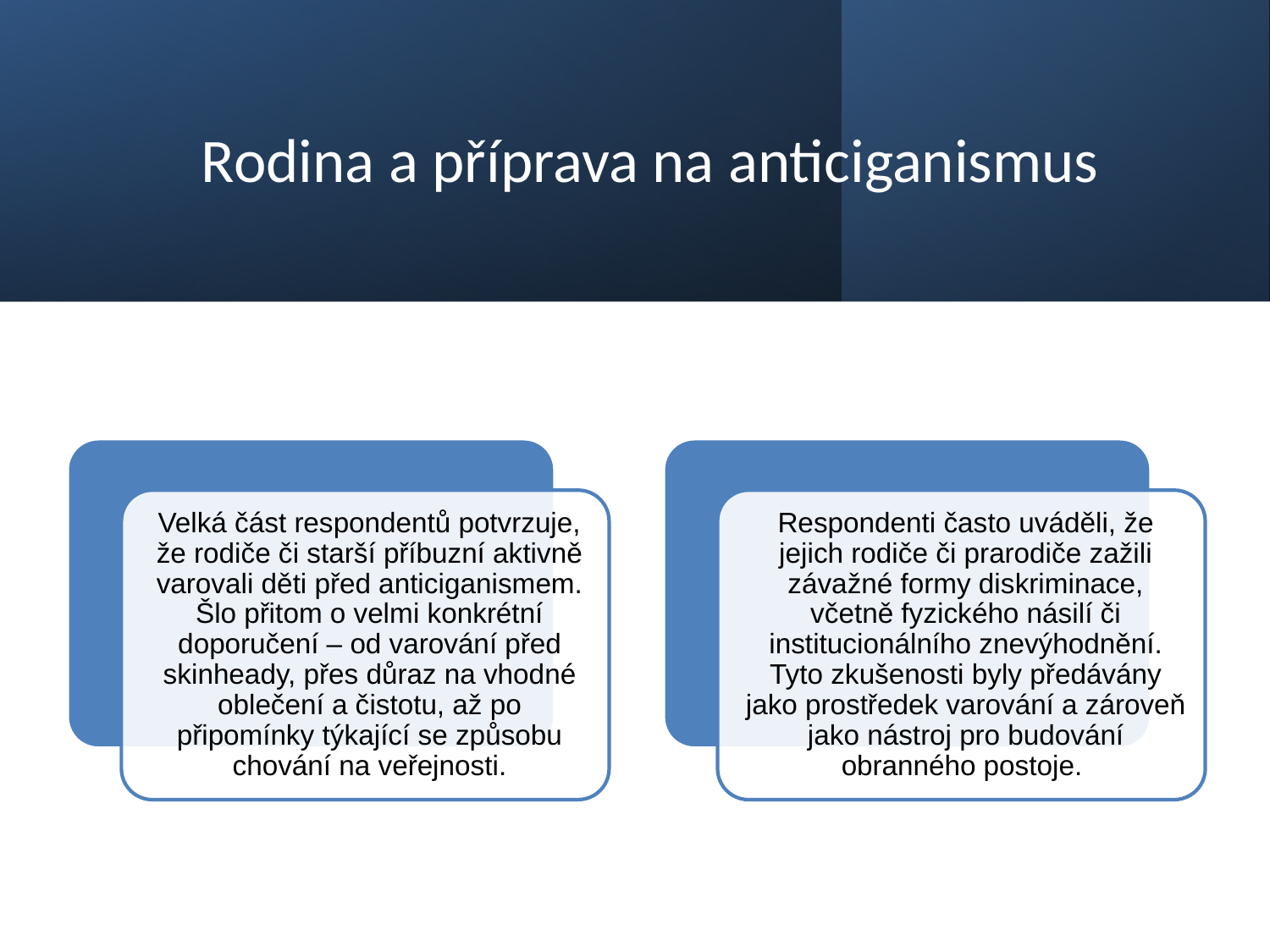

# Rodina a příprava na anticiganismus
Velká část respondentů potvrzuje, že rodiče či starší příbuzní aktivně varovali děti před anticiganismem. Šlo přitom o velmi konkrétní doporučení – od varování před skinheady, přes důraz na vhodné oblečení a čistotu, až po připomínky týkající se způsobu chování na veřejnosti.
Respondenti často uváděli, že jejich rodiče či prarodiče zažili závažné formy diskriminace, včetně fyzického násilí či institucionálního znevýhodnění. Tyto zkušenosti byly předávány jako prostředek varování a zároveň jako nástroj pro budování obranného postoje.